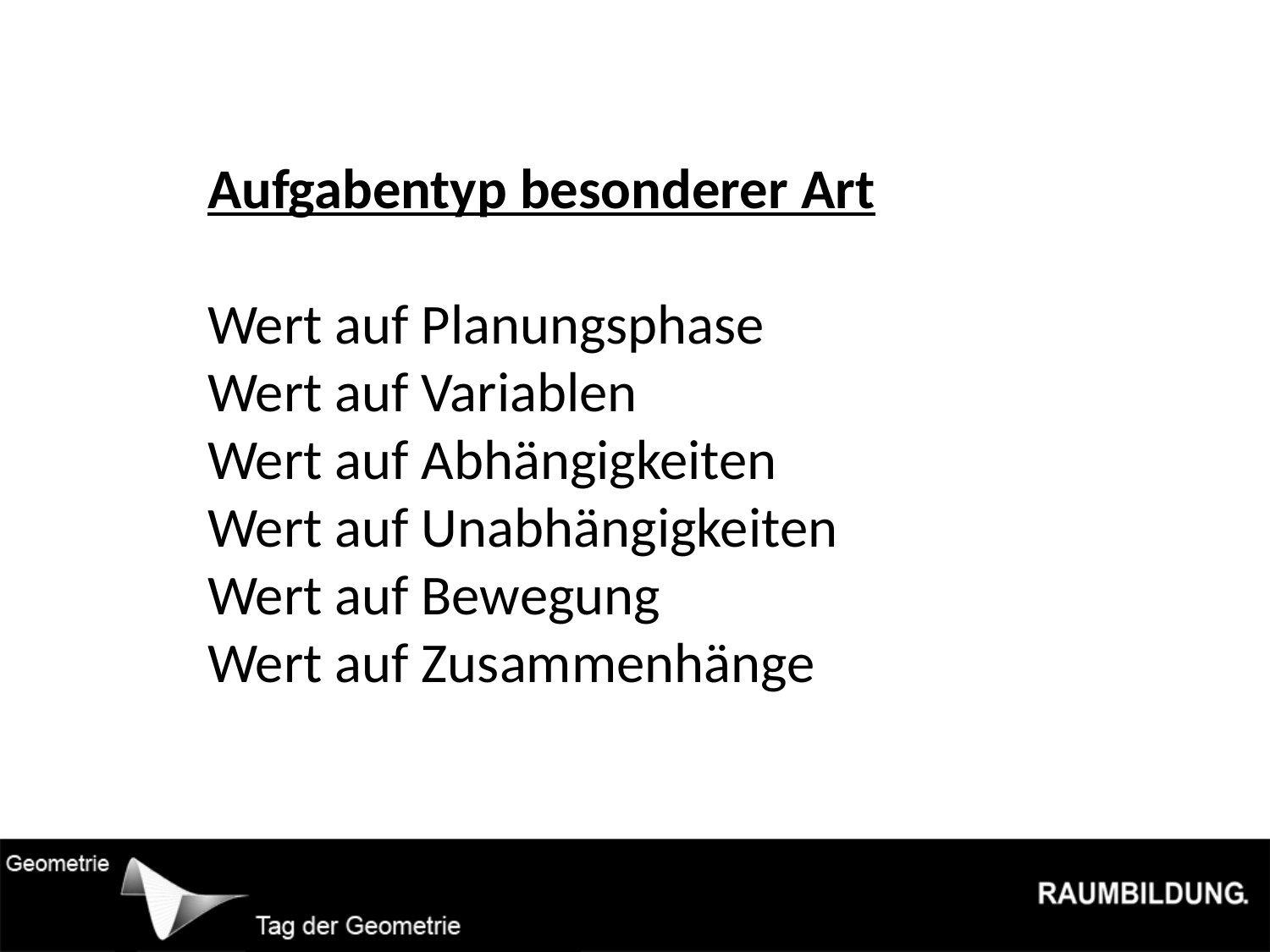

Aufgabentyp besonderer Art
Wert auf Planungsphase
Wert auf Variablen
Wert auf Abhängigkeiten
Wert auf Unabhängigkeiten
Wert auf Bewegung
Wert auf Zusammenhänge